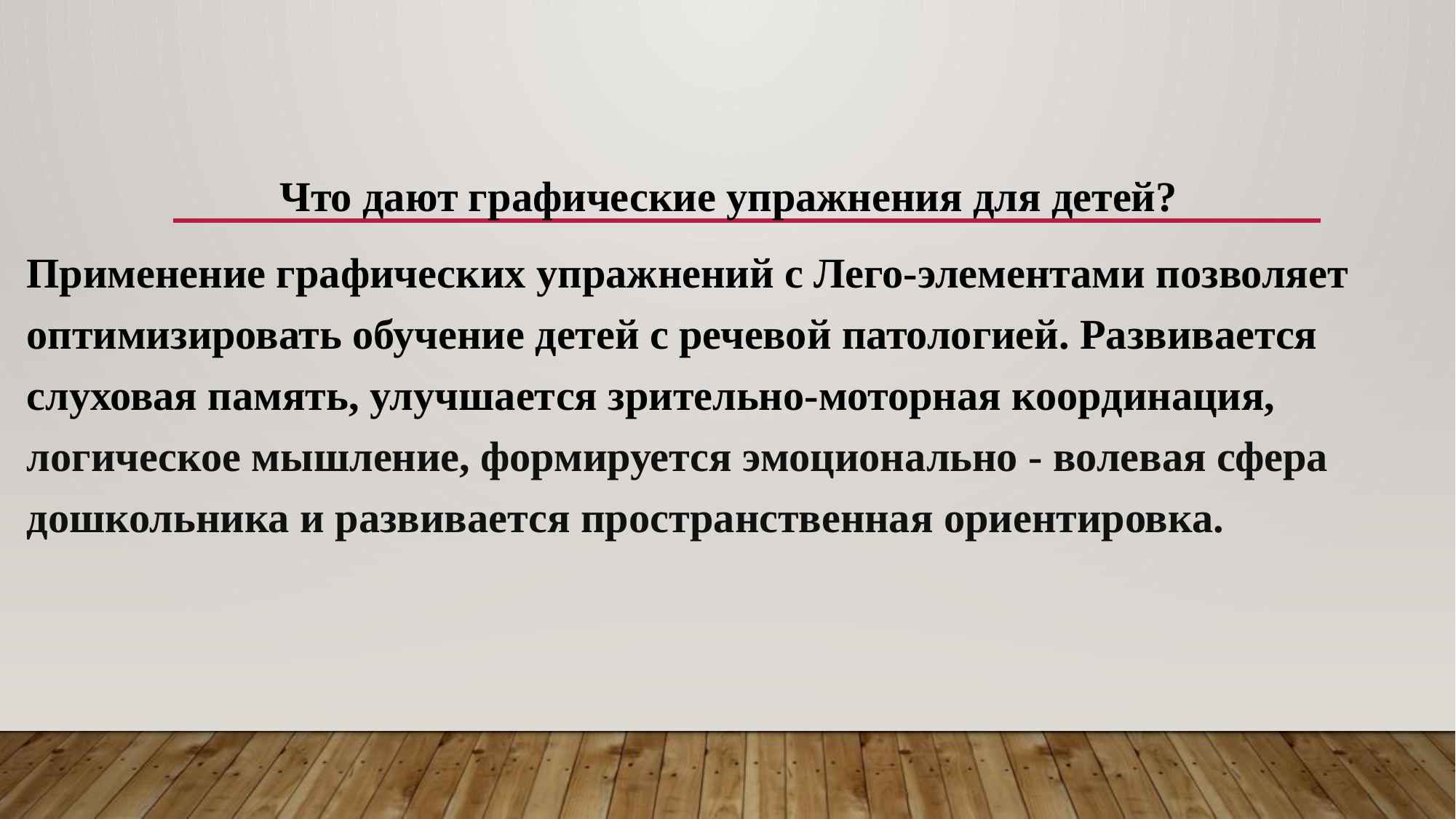

Что дают графические упражнения для детей?
Применение графических упражнений с Лего-элементами позволяет оптимизировать обучение детей с речевой патологией. Развивается слуховая память, улучшается зрительно-моторная координация, логическое мышление, формируется эмоционально - волевая сфера дошкольника и развивается пространственная ориентировка.